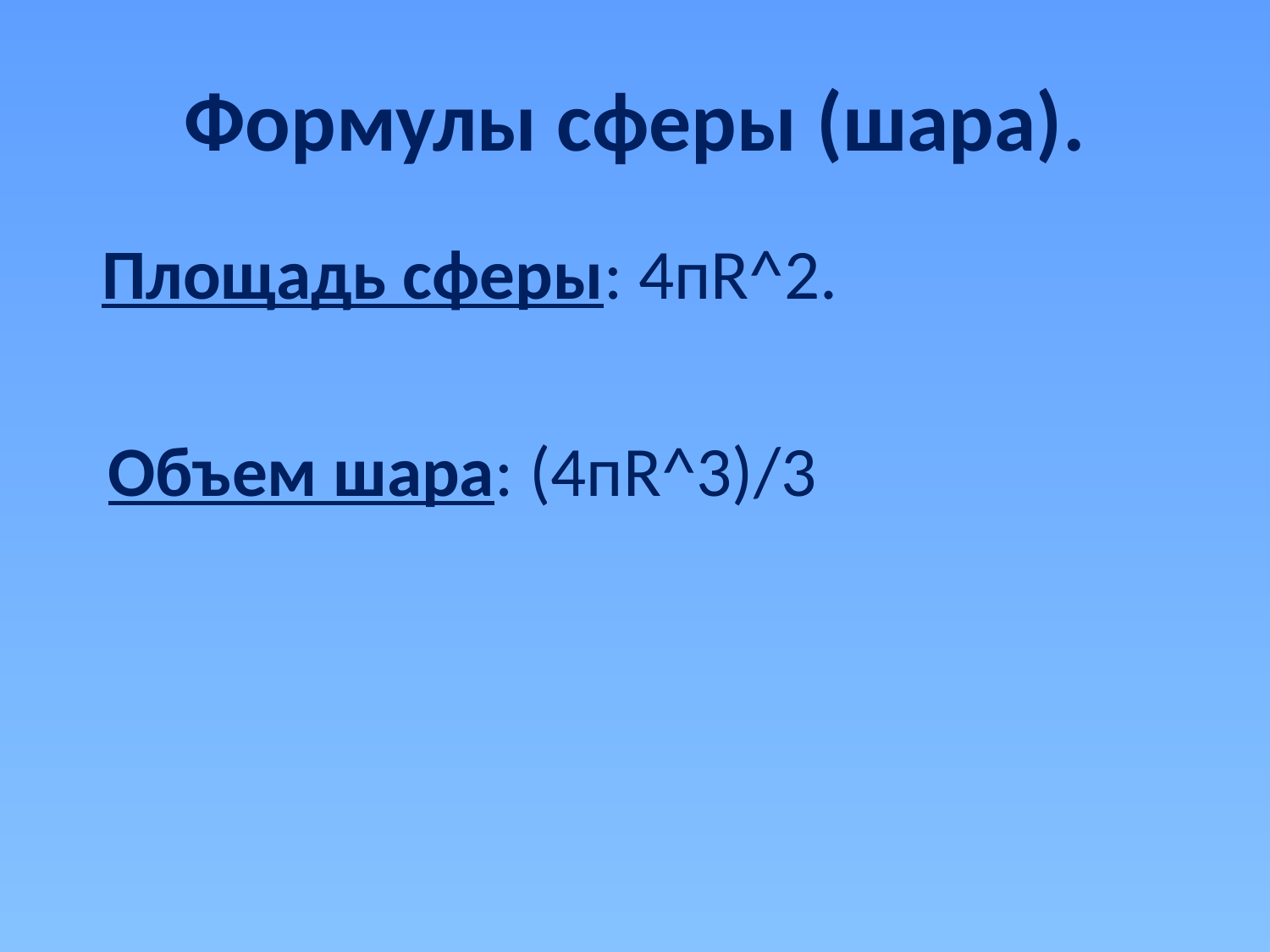

# Формулы сферы (шара).
  Площадь сферы: 4пR^2.

  Объем шара: (4пR^3)/3